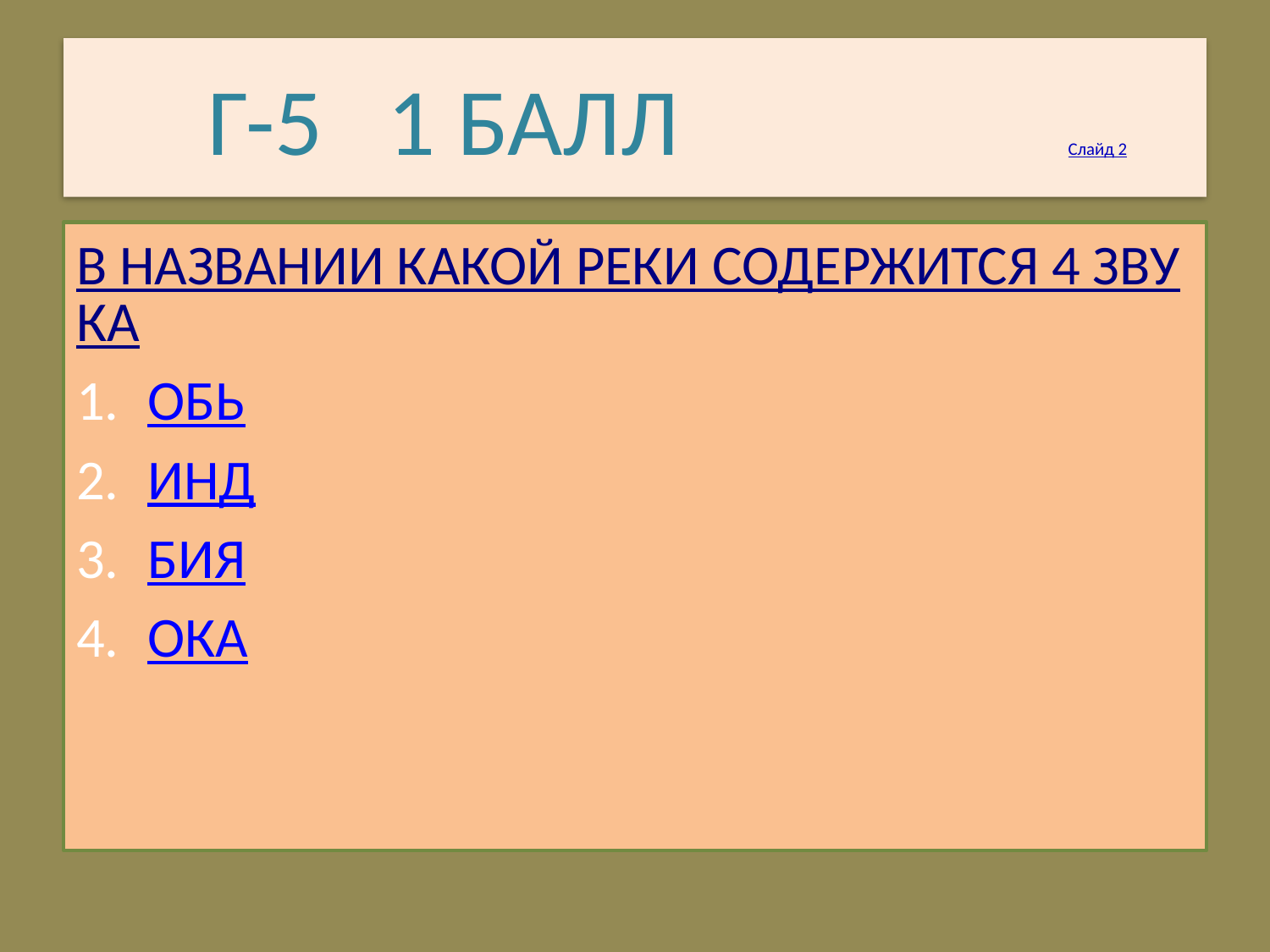

# Г-5   1 БАЛЛ                  Слайд 2
В НАЗВАНИИ КАКОЙ РЕКИ СОДЕРЖИТСЯ 4 ЗВУКА
ОБЬ
ИНД
БИЯ
ОКА